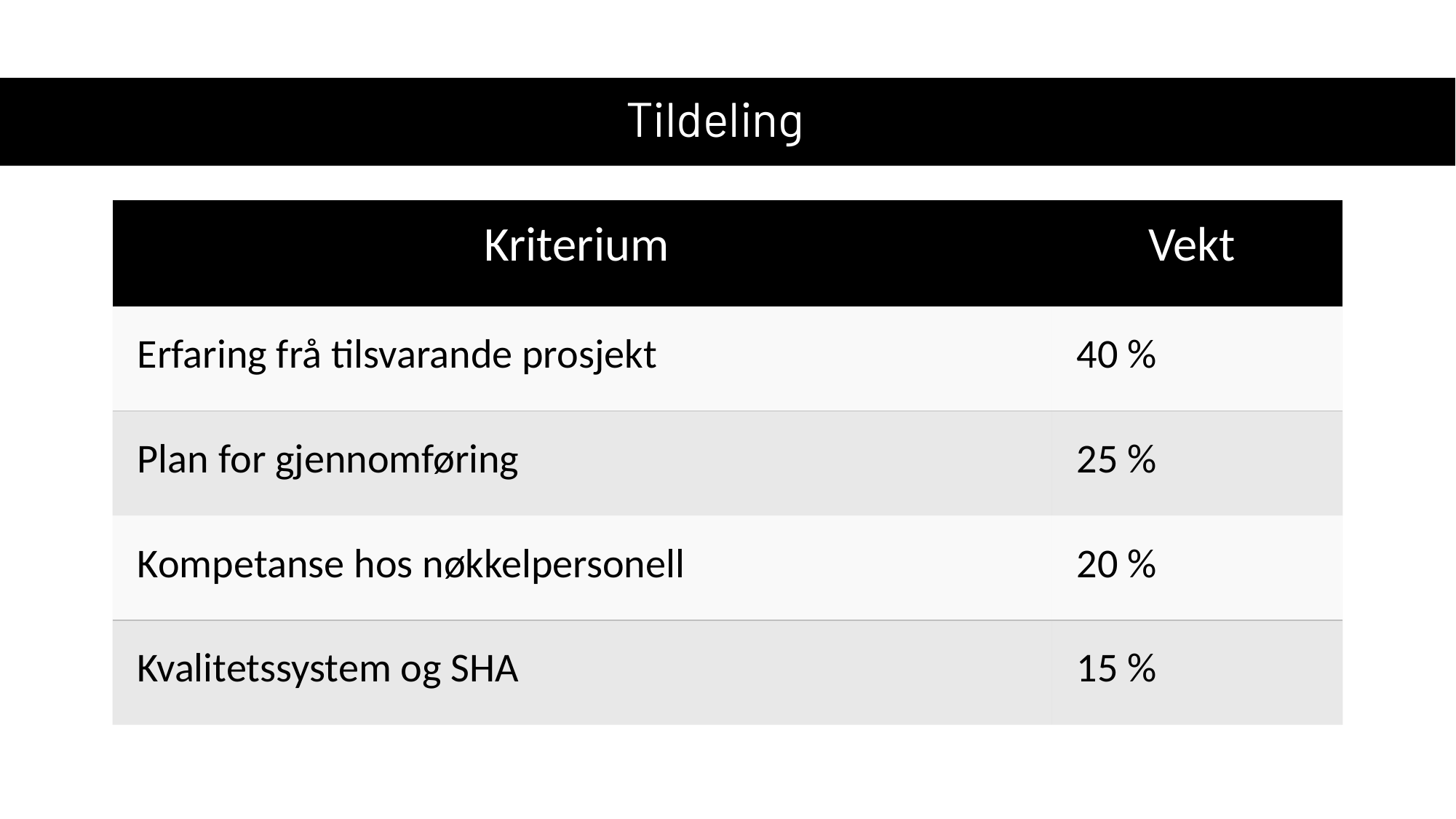

# Tildeling

| Kriterium | Vekt |
| --- | --- |
| Erfaring frå tilsvarande prosjekt | 40 % |
| Plan for gjennomføring | 25 % |
| Kompetanse hos nøkkelpersonell | 20 % |
| Kvalitetssystem og SHA | 15 % |